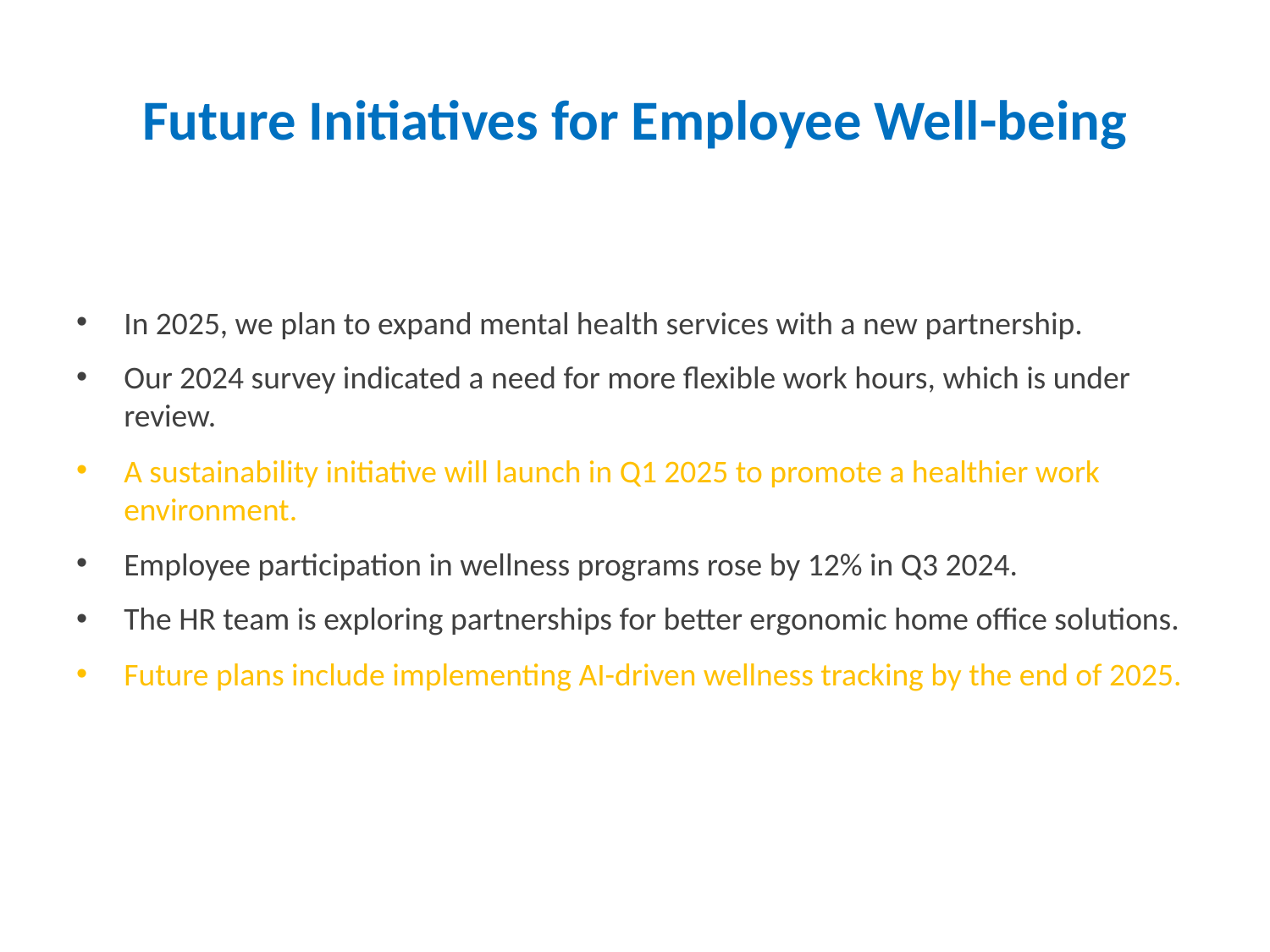

# Future Initiatives for Employee Well-being

In 2025, we plan to expand mental health services with a new partnership.
Our 2024 survey indicated a need for more flexible work hours, which is under review.
A sustainability initiative will launch in Q1 2025 to promote a healthier work environment.
Employee participation in wellness programs rose by 12% in Q3 2024.
The HR team is exploring partnerships for better ergonomic home office solutions.
Future plans include implementing AI-driven wellness tracking by the end of 2025.